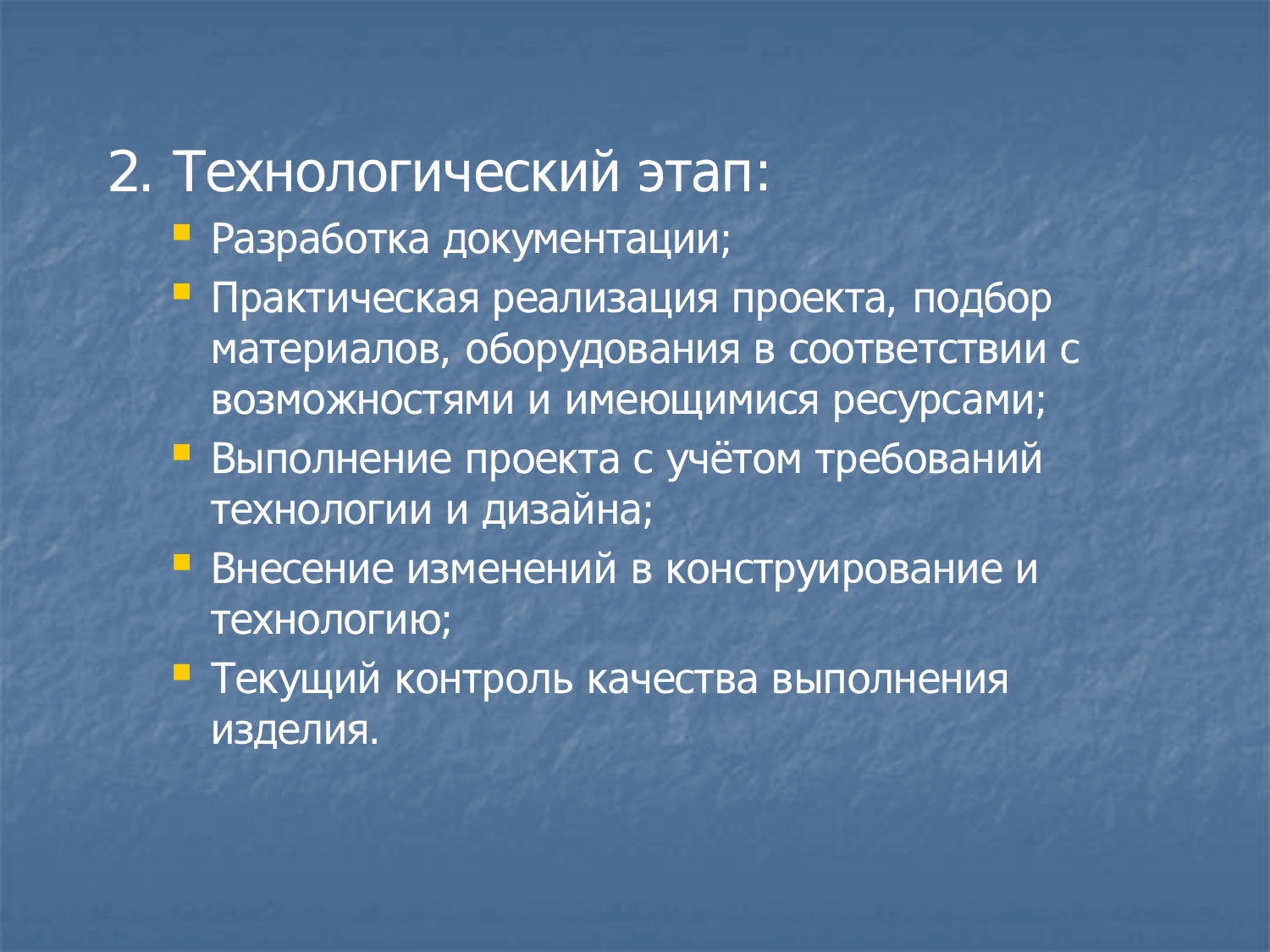

2. Технологический этап:
Разработка документации;
Практическая реализация проекта, подбор материалов, оборудования в соответствии с возможностями и имеющимися ресурсами;
Выполнение проекта с учётом требований технологии и дизайна;
Внесение изменений в конструирование и технологию;
Текущий контроль качества выполнения изделия.